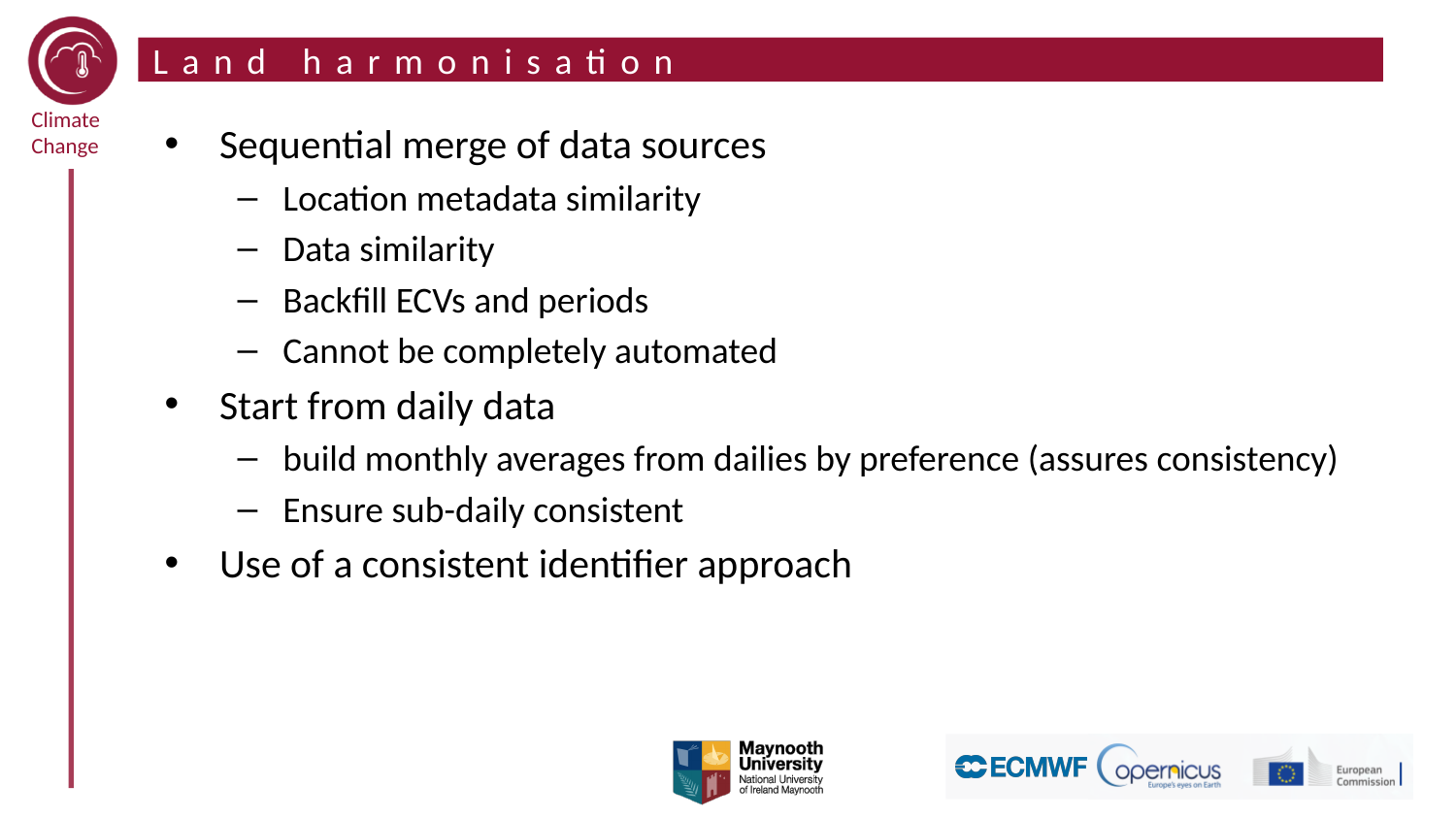

# Land harmonisation
Sequential merge of data sources
Location metadata similarity
Data similarity
Backfill ECVs and periods
Cannot be completely automated
Start from daily data
build monthly averages from dailies by preference (assures consistency)
Ensure sub-daily consistent
Use of a consistent identifier approach